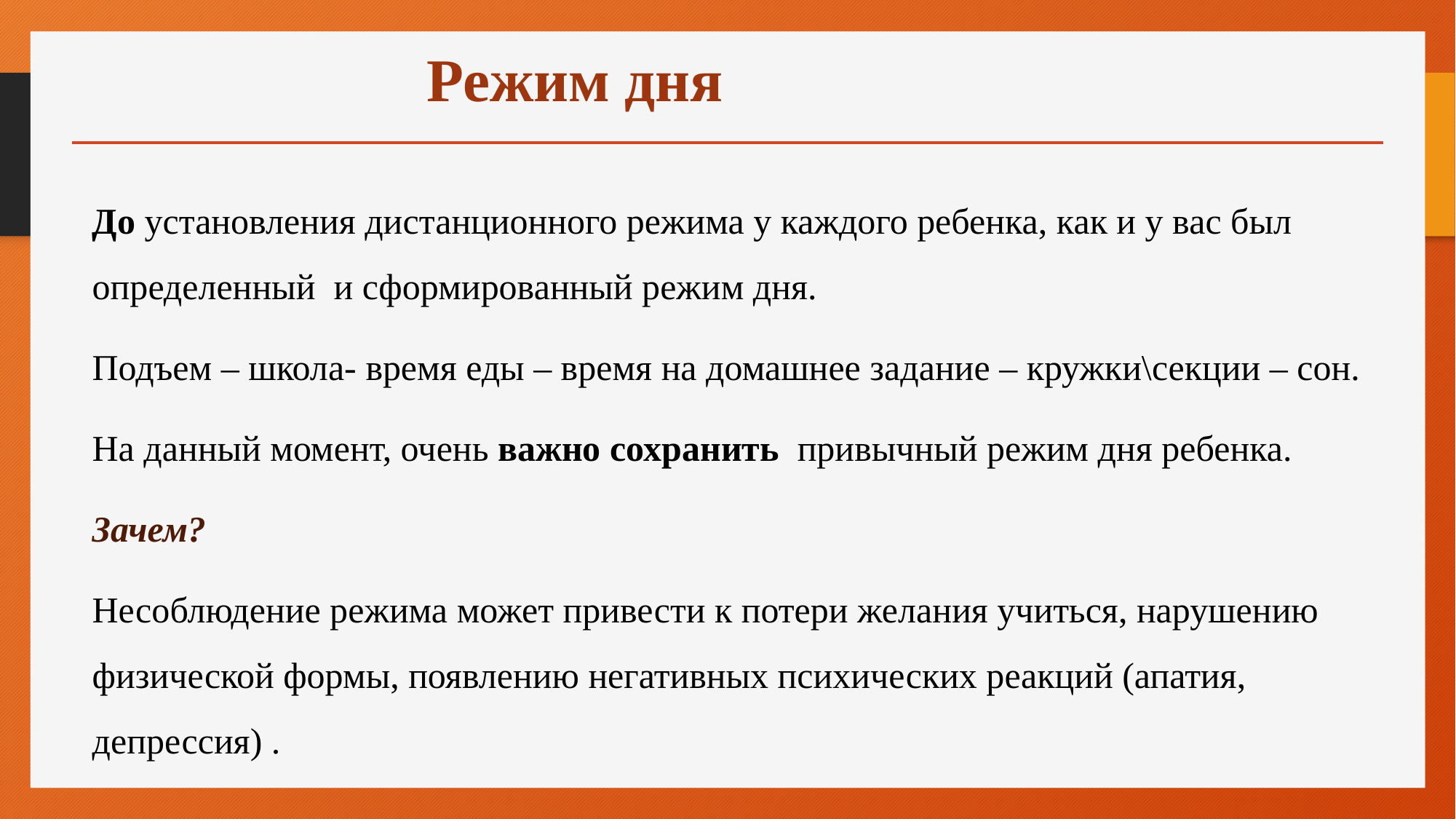

# Режим дня
До установления дистанционного режима у каждого ребенка, как и у вас был определенный  и сформированный режим дня.
Подъем – школа- время еды – время на домашнее задание – кружки\секции – сон.
На данный момент, очень важно сохранить  привычный режим дня ребенка.
Зачем?
Несоблюдение режима может привести к потери желания учиться, нарушению физической формы, появлению негативных психических реакций (апатия, депрессия) .